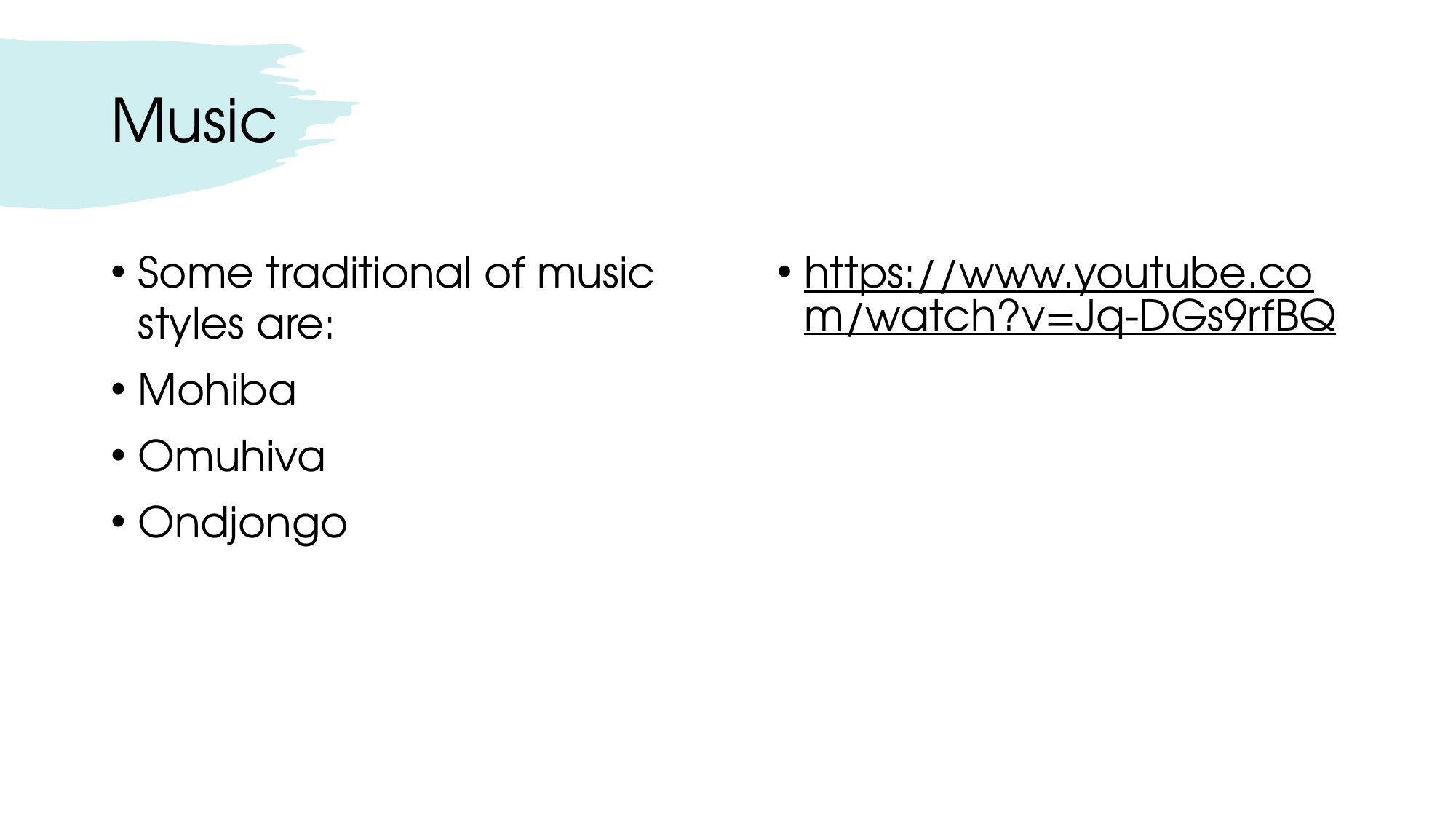

# Music
Some traditional of music styles are:
Mohiba
Omuhiva
Ondjongo
https://www.youtube.com/watch?v=Jq-DGs9rfBQ